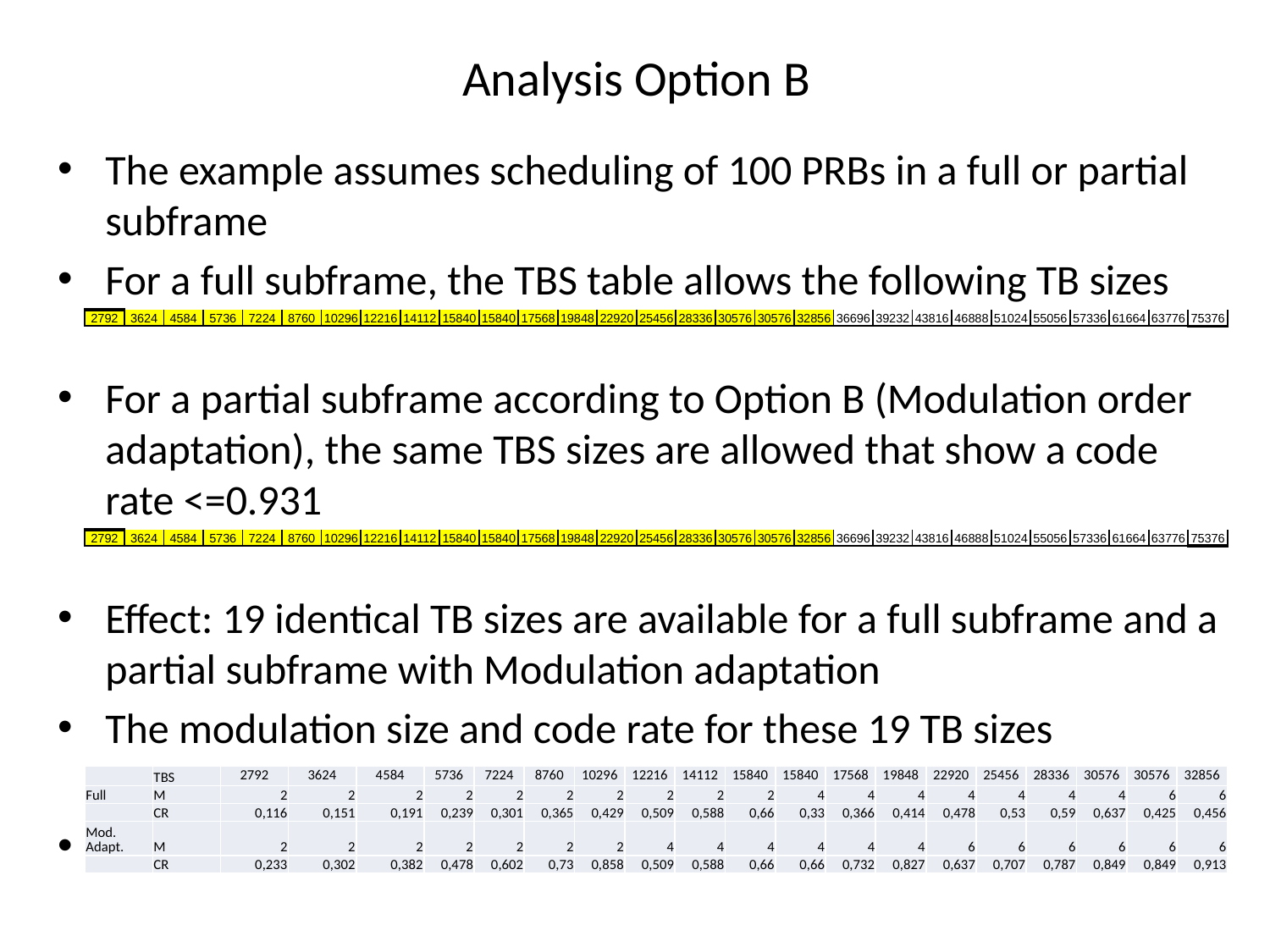

# Analysis Option B
The example assumes scheduling of 100 PRBs in a full or partial subframe
For a full subframe, the TBS table allows the following TB sizes

For a partial subframe according to Option B (Modulation order adaptation), the same TBS sizes are allowed that show a code rate <=0.931

Effect: 19 identical TB sizes are available for a full subframe and a partial subframe with Modulation adaptation
The modulation size and code rate for these 19 TB sizes

| 2792 | 3624 | 4584 | 5736 | 7224 | 8760 | 10296 | 12216 | 14112 | 15840 | 15840 | 17568 | 19848 | 22920 | 25456 | 28336 | 30576 | 30576 | 32856 | 36696 | 39232 | 43816 | 46888 | 51024 | 55056 | 57336 | 61664 | 63776 | 75376 |
| --- | --- | --- | --- | --- | --- | --- | --- | --- | --- | --- | --- | --- | --- | --- | --- | --- | --- | --- | --- | --- | --- | --- | --- | --- | --- | --- | --- | --- |
| 2792 | 3624 | 4584 | 5736 | 7224 | 8760 | 10296 | 12216 | 14112 | 15840 | 15840 | 17568 | 19848 | 22920 | 25456 | 28336 | 30576 | 30576 | 32856 | 36696 | 39232 | 43816 | 46888 | 51024 | 55056 | 57336 | 61664 | 63776 | 75376 |
| --- | --- | --- | --- | --- | --- | --- | --- | --- | --- | --- | --- | --- | --- | --- | --- | --- | --- | --- | --- | --- | --- | --- | --- | --- | --- | --- | --- | --- |
|  | TBS | 2792 | 3624 | 4584 | 5736 | 7224 | 8760 | 10296 | 12216 | 14112 | 15840 | 15840 | 17568 | 19848 | 22920 | 25456 | 28336 | 30576 | 30576 | 32856 |
| --- | --- | --- | --- | --- | --- | --- | --- | --- | --- | --- | --- | --- | --- | --- | --- | --- | --- | --- | --- | --- |
| Full | M | 2 | 2 | 2 | 2 | 2 | 2 | 2 | 2 | 2 | 2 | 4 | 4 | 4 | 4 | 4 | 4 | 4 | 6 | 6 |
|  | CR | 0,116 | 0,151 | 0,191 | 0,239 | 0,301 | 0,365 | 0,429 | 0,509 | 0,588 | 0,66 | 0,33 | 0,366 | 0,414 | 0,478 | 0,53 | 0,59 | 0,637 | 0,425 | 0,456 |
| Mod. Adapt. | M | 2 | 2 | 2 | 2 | 2 | 2 | 2 | 4 | 4 | 4 | 4 | 4 | 4 | 6 | 6 | 6 | 6 | 6 | 6 |
|  | CR | 0,233 | 0,302 | 0,382 | 0,478 | 0,602 | 0,73 | 0,858 | 0,509 | 0,588 | 0,66 | 0,66 | 0,732 | 0,827 | 0,637 | 0,707 | 0,787 | 0,849 | 0,849 | 0,913 |